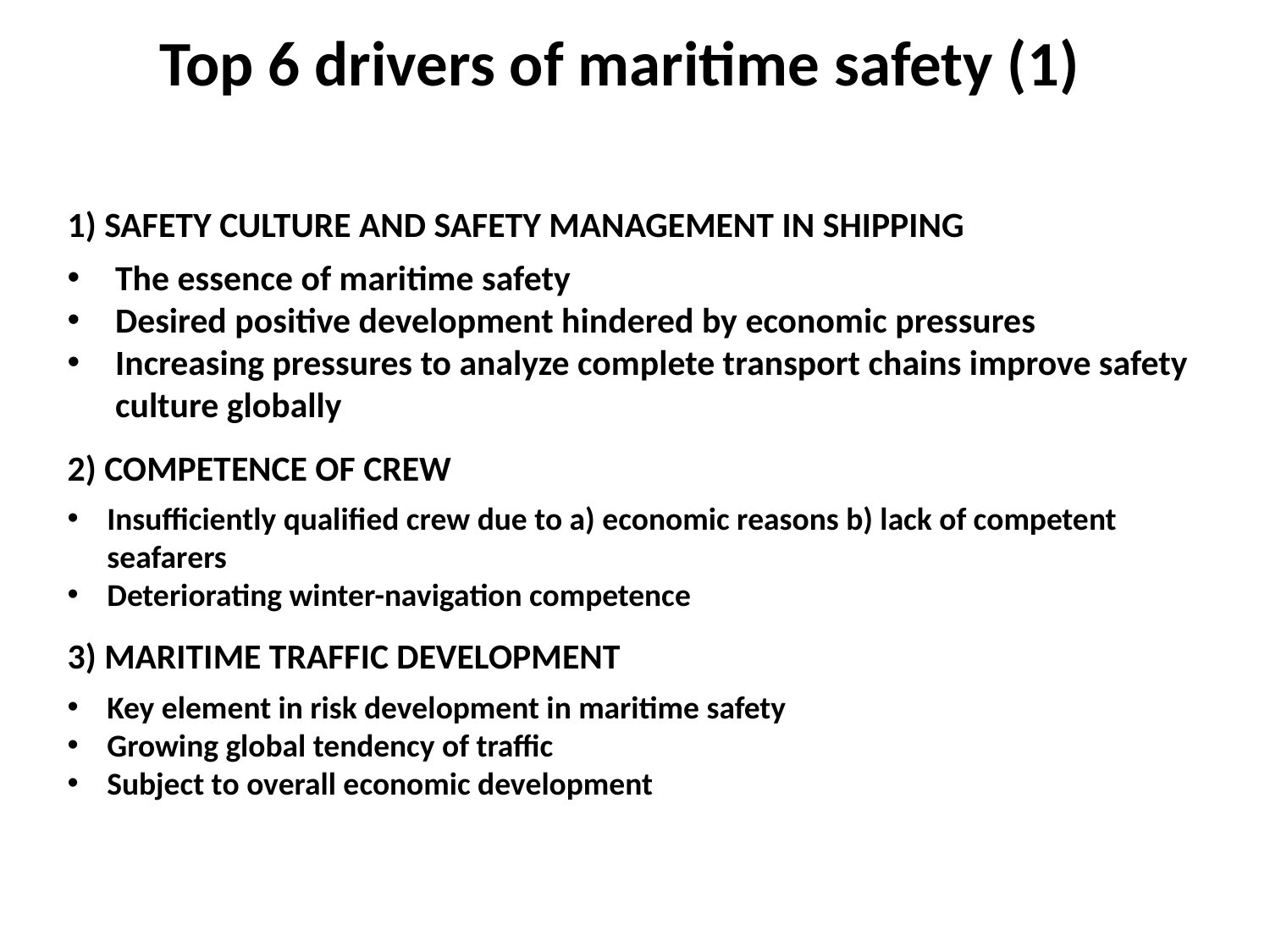

Top 6 drivers of maritime safety (1)
1) SAFETY CULTURE AND SAFETY MANAGEMENT IN SHIPPING
The essence of maritime safety
Desired positive development hindered by economic pressures
Increasing pressures to analyze complete transport chains improve safety culture globally
2) COMPETENCE OF CREW
Insufficiently qualified crew due to a) economic reasons b) lack of competent seafarers
Deteriorating winter-navigation competence
3) MARITIME TRAFFIC DEVELOPMENT
Key element in risk development in maritime safety
Growing global tendency of traffic
Subject to overall economic development